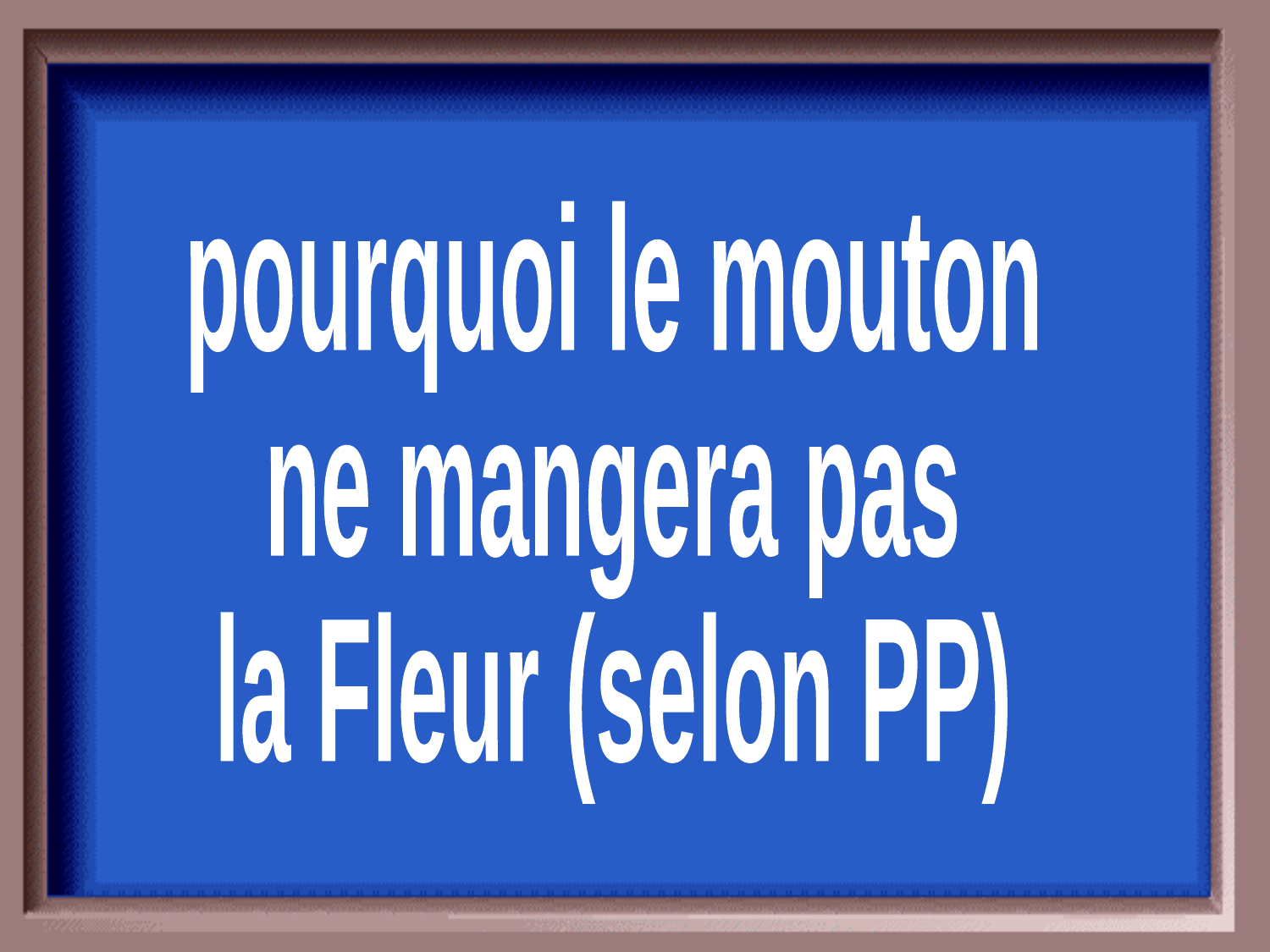

pourquoi le mouton
ne mangera pas
la Fleur (selon PP)